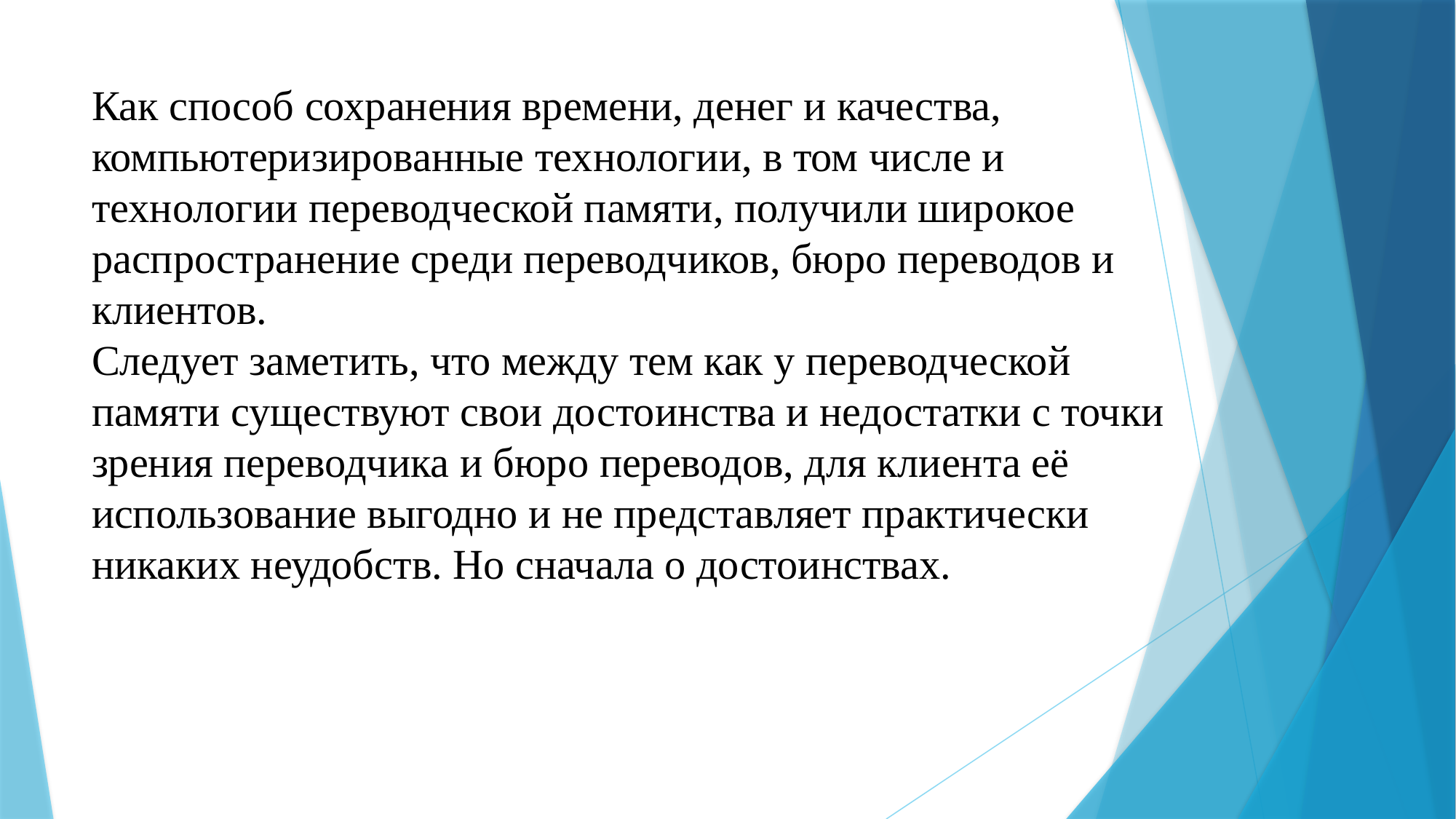

# Как способ сохранения времени, денег и качества, компьютеризированные технологии, в том числе и технологии переводческой памяти, получили широкое распространение среди переводчиков, бюро переводов и клиентов. Следует заметить, что между тем как у переводческой памяти существуют свои достоинства и недостатки с точки зрения переводчика и бюро переводов, для клиента её использование выгодно и не представляет практически никаких неудобств. Но сначала о достоинствах.